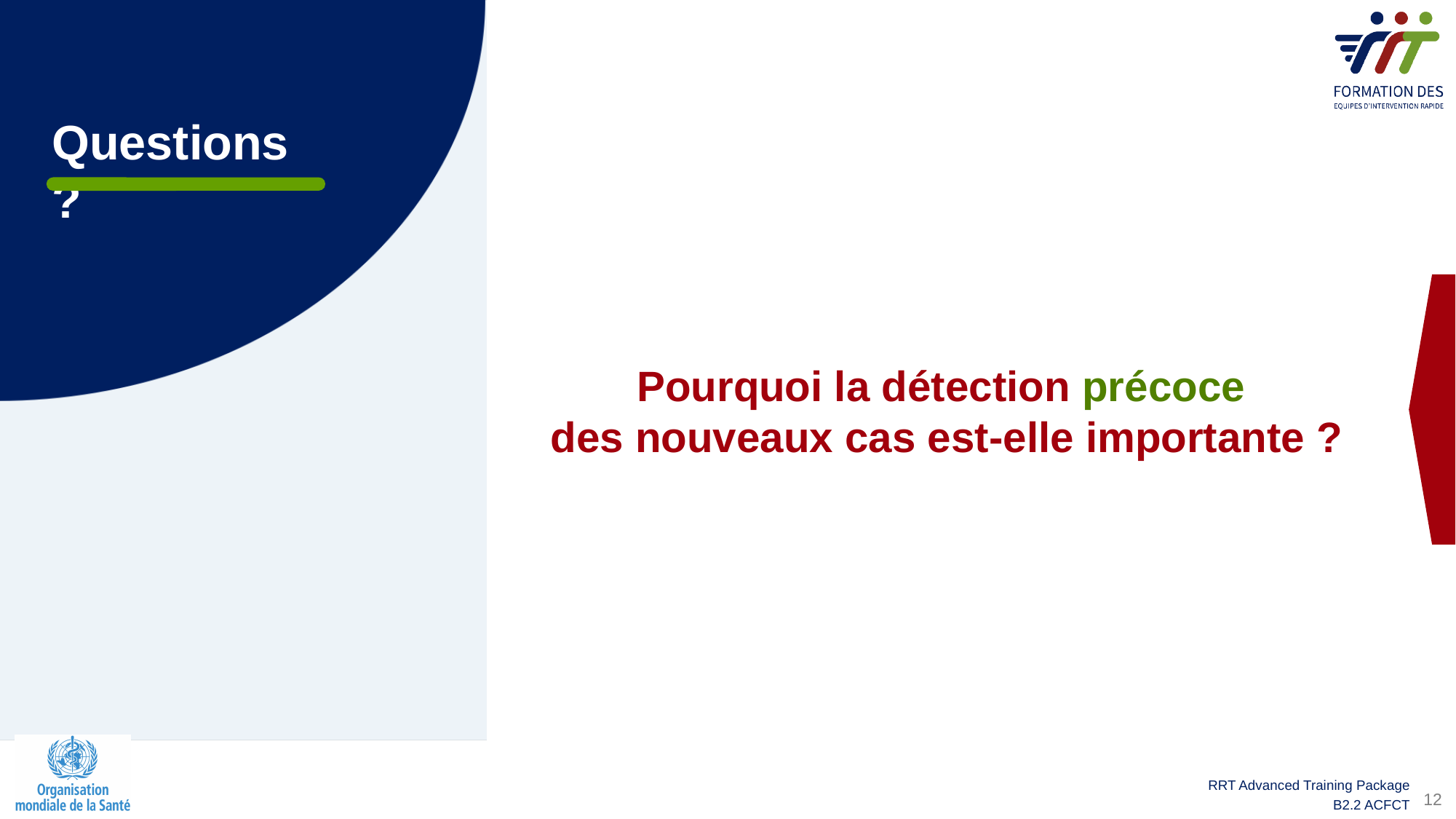

Pourquoi la détection précoce
des nouveaux cas est-elle importante ?